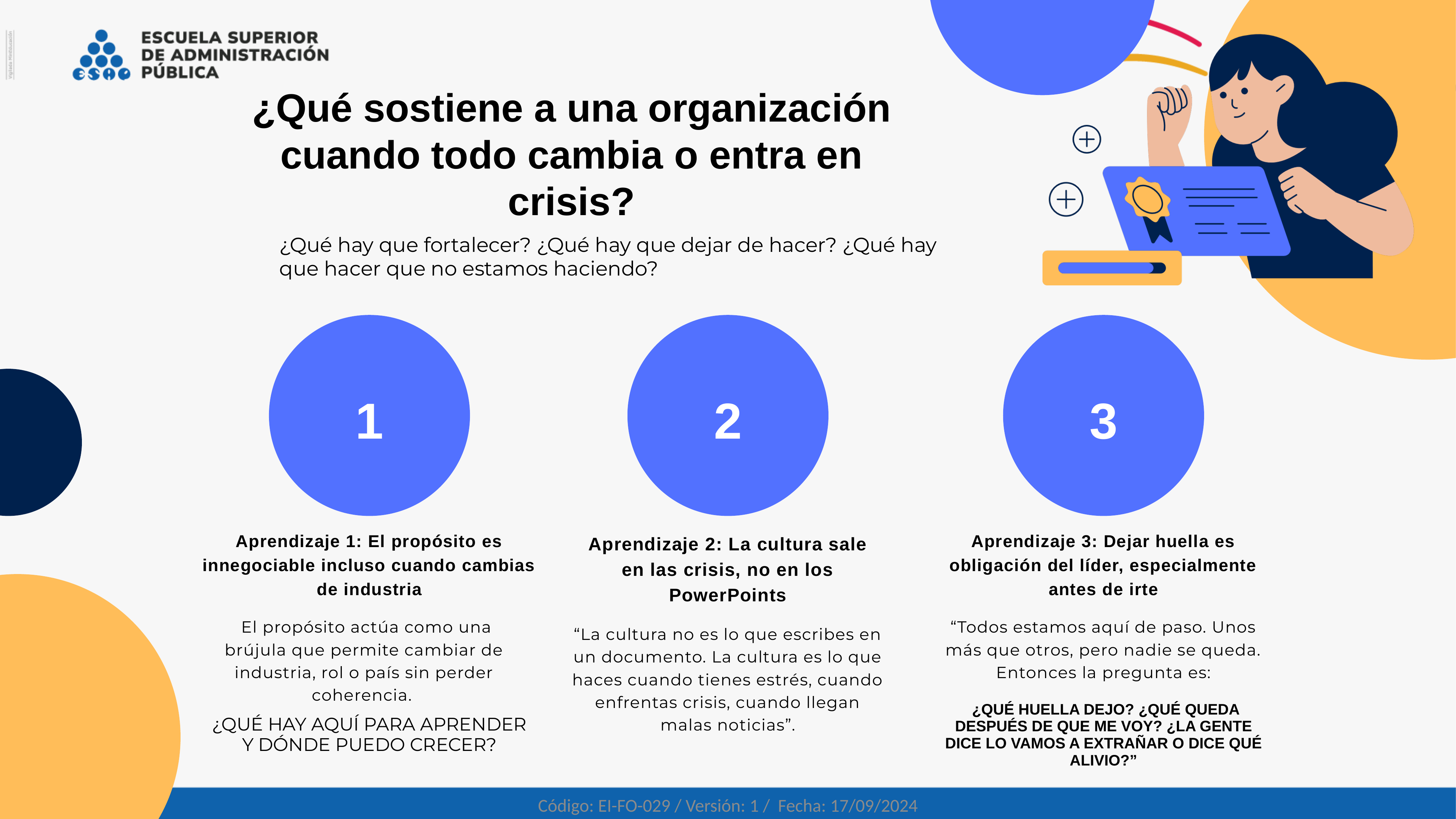

¿Qué sostiene a una organización cuando todo cambia o entra en crisis?
¿Qué hay que fortalecer? ¿Qué hay que dejar de hacer? ¿Qué hay que hacer que no estamos haciendo?

1

2

3

Aprendizaje 1: El propósito es innegociable incluso cuando cambias de industria

Aprendizaje 3: Dejar huella es obligación del líder, especialmente antes de irte

Aprendizaje 2: La cultura sale en las crisis, no en los PowerPoints

“Todos estamos aquí de paso. Unos más que otros, pero nadie se queda. Entonces la pregunta es:

 El propósito actúa como una brújula que permite cambiar de industria, rol o país sin perder coherencia.
“La cultura no es lo que escribes en un documento. La cultura es lo que haces cuando tienes estrés, cuando enfrentas crisis, cuando llegan malas noticias”.
 ¿QUÉ HUELLA DEJO? ¿QUÉ QUEDA DESPUÉS DE QUE ME VOY? ¿LA GENTE DICE LO VAMOS A EXTRAÑAR O DICE QUÉ ALIVIO?”
¿QUÉ HAY AQUÍ PARA APRENDER Y DÓNDE PUEDO CRECER?
Código: EI-FO-029 / Versión: 1 /  Fecha: 17/09/2024